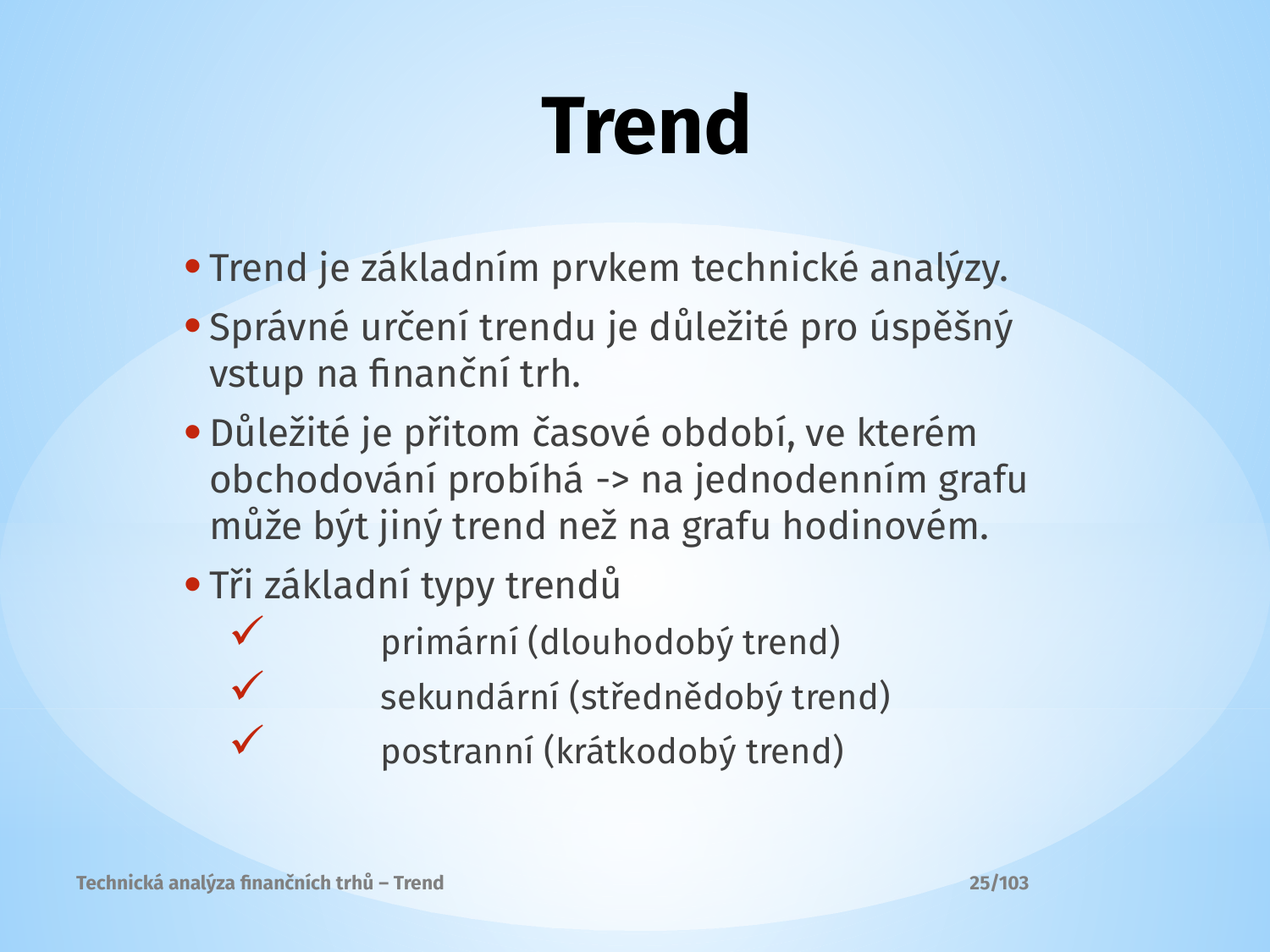

# Trend
Trend je základním prvkem technické analýzy.
Správné určení trendu je důležité pro úspěšný vstup na finanční trh.
Důležité je přitom časové období, ve kterém obchodování probíhá -> na jednodenním grafu může být jiný trend než na grafu hodinovém.
Tři základní typy trendů
	primární (dlouhodobý trend)
	sekundární (střednědobý trend)
	postranní (krátkodobý trend)

Technická analýza finančních trhů – Trend					 25/103